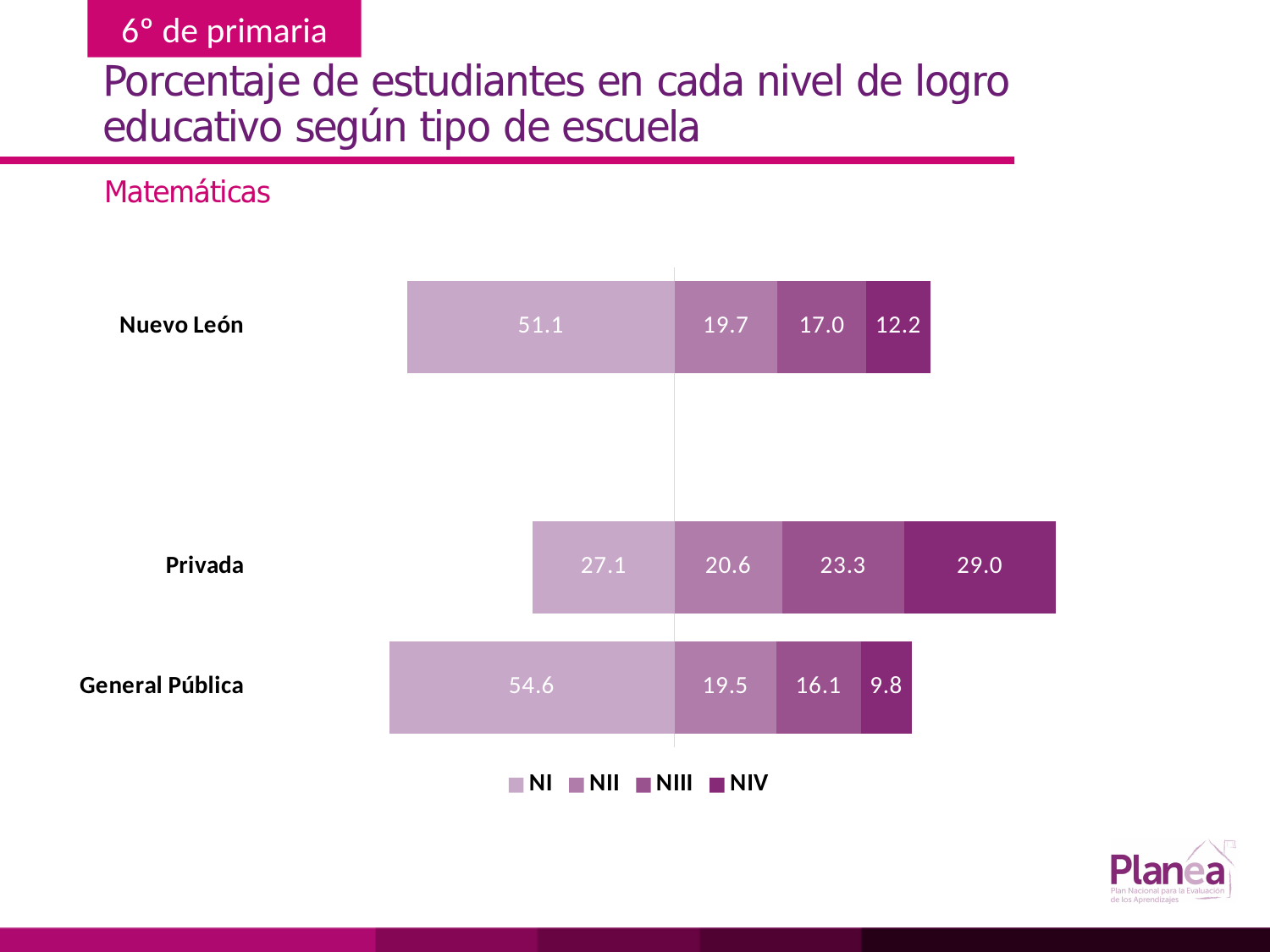

# Porcentaje de estudiantes en cada nivel de logro educativo según tipo de escuela

Matemáticas

### Chart

| Category |  |  |  |  |
|---|---|---|---|---|
| General Pública | -54.6 | 19.5 | 16.1 | 9.8 |
| Privada | -27.1 | 20.6 | 23.3 | 29.0 |
|  | None | None | None | None |
| Nuevo León | -51.1 | 19.7 | 17.0 | 12.2 |